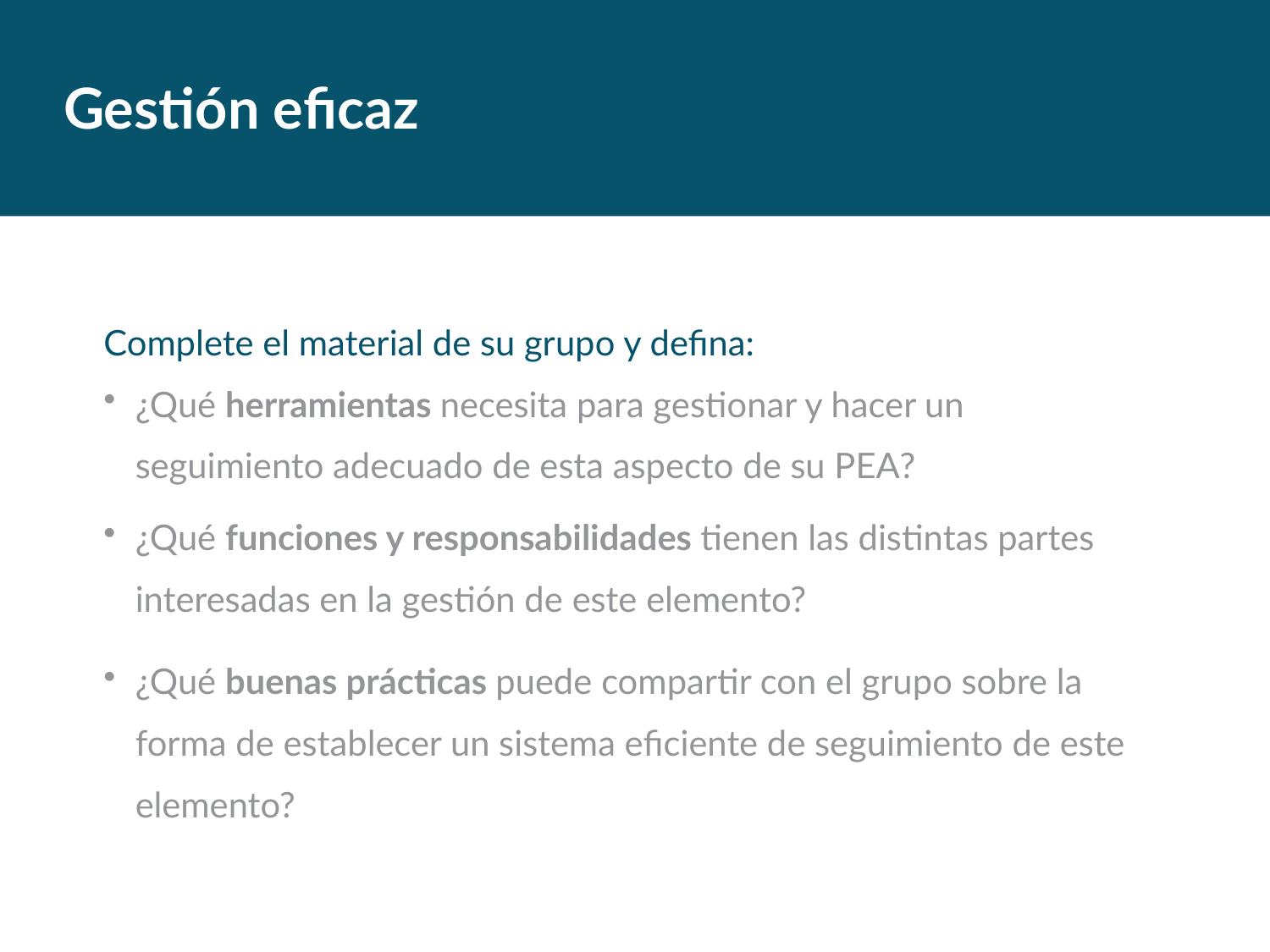

# Gestión eficaz
Complete el material de su grupo y defina:
¿Qué herramientas necesita para gestionar y hacer un seguimiento adecuado de esta aspecto de su PEA?
¿Qué funciones y responsabilidades tienen las distintas partes interesadas en la gestión de este elemento?
¿Qué buenas prácticas puede compartir con el grupo sobre la forma de establecer un sistema eficiente de seguimiento de este elemento?